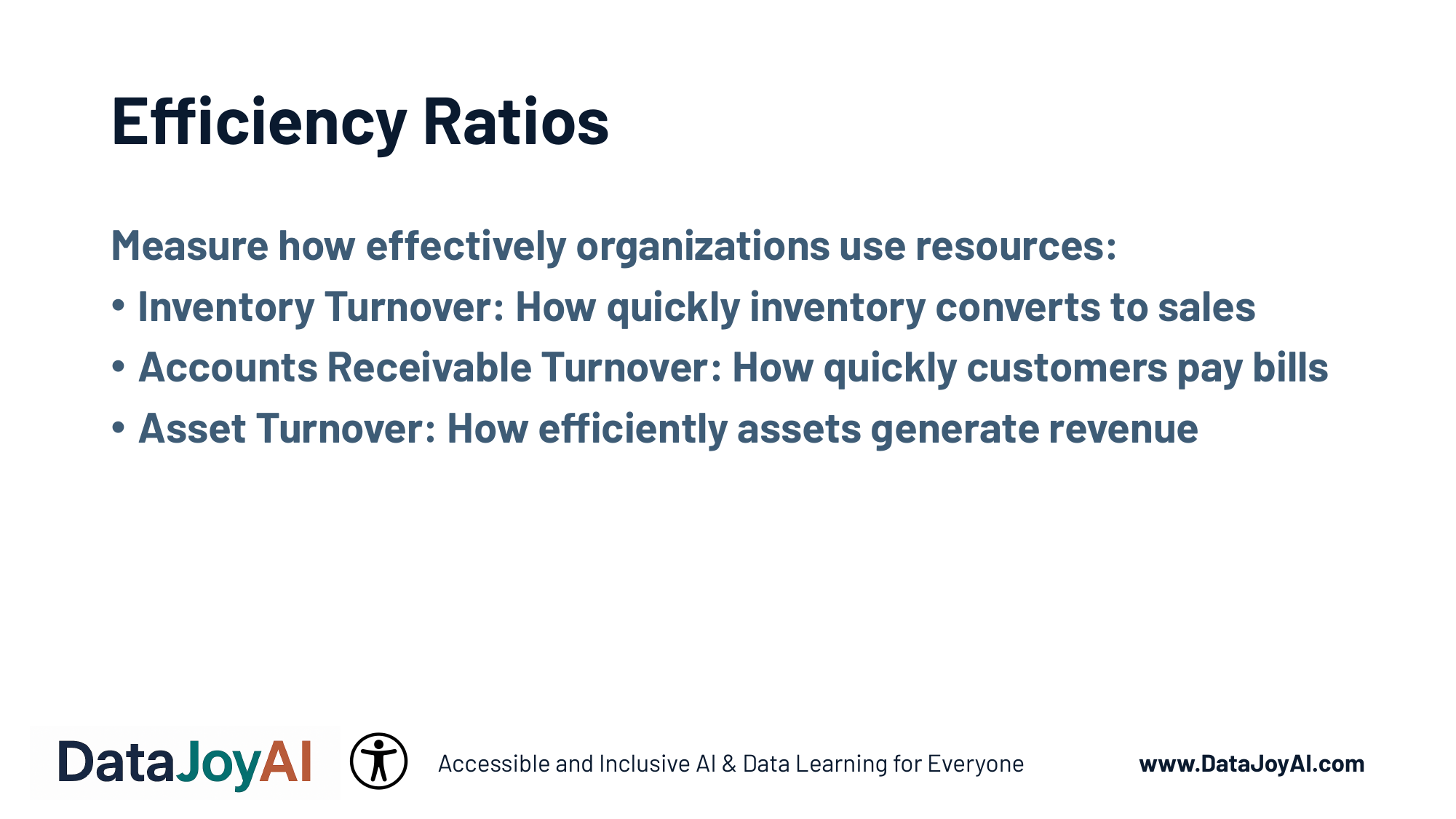

# Efficiency Ratios
Measure how effectively organizations use resources:
Inventory Turnover: How quickly inventory converts to sales
Accounts Receivable Turnover: How quickly customers pay bills
Asset Turnover: How efficiently assets generate revenue